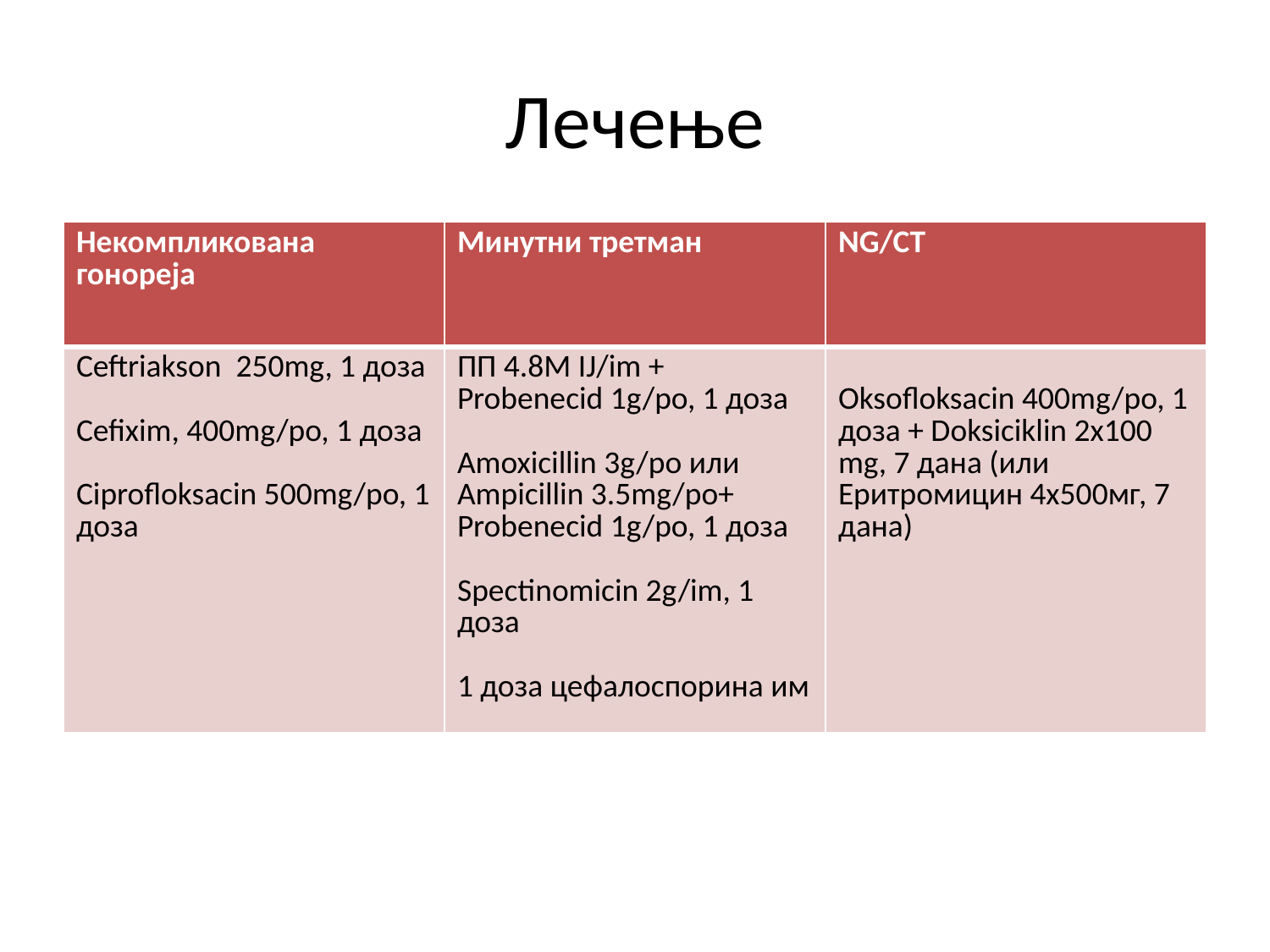

# Лечење
| Некомпликована гонореја | Минутни третман | NG/CT |
| --- | --- | --- |
| Ceftriakson 250mg, 1 доза Cefixim, 400mg/po, 1 доза Ciprofloksacin 500mg/po, 1 доза | ПП 4.8М IJ/im + Probenecid 1g/po, 1 доза Amoxicillin 3g/po или Аmpicillin 3.5mg/po+ Probenecid 1g/po, 1 доза Spectinomicin 2g/im, 1 доза 1 доза цефалоспорина им | Oksofloksacin 400mg/po, 1 доза + Doksiciklin 2x100 mg, 7 дана (или Еритромицин 4х500мг, 7 дана) |